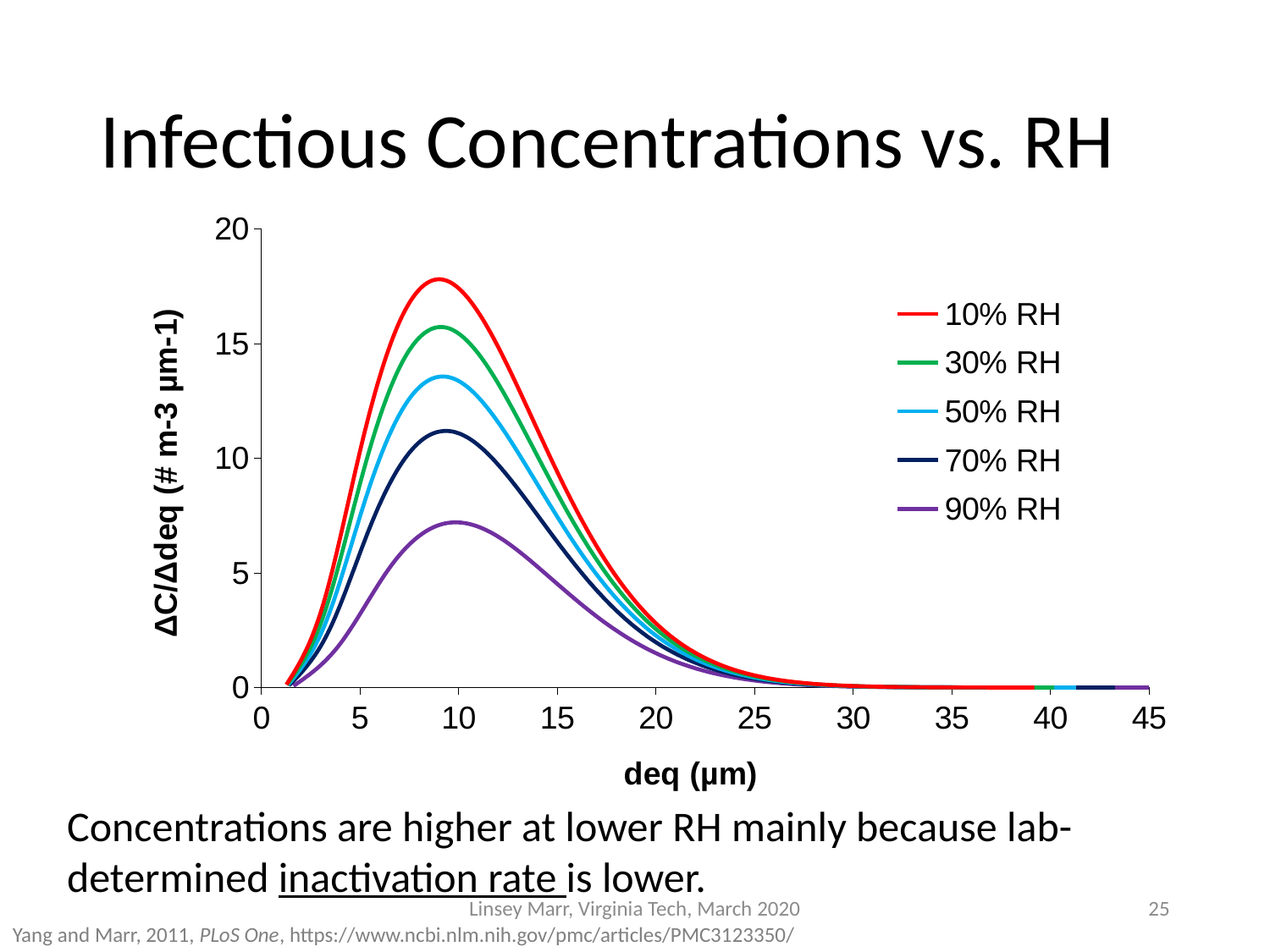

# Infectious Concentrations vs. RH

### Chart

| Category |  |  |  |  |  |
|---|---|---|---|---|---|
Concentrations are higher at lower RH mainly because lab-determined inactivation rate is lower.
Linsey Marr, Virginia Tech, March 2020
25
Yang and Marr, 2011, PLoS One, https://www.ncbi.nlm.nih.gov/pmc/articles/PMC3123350/